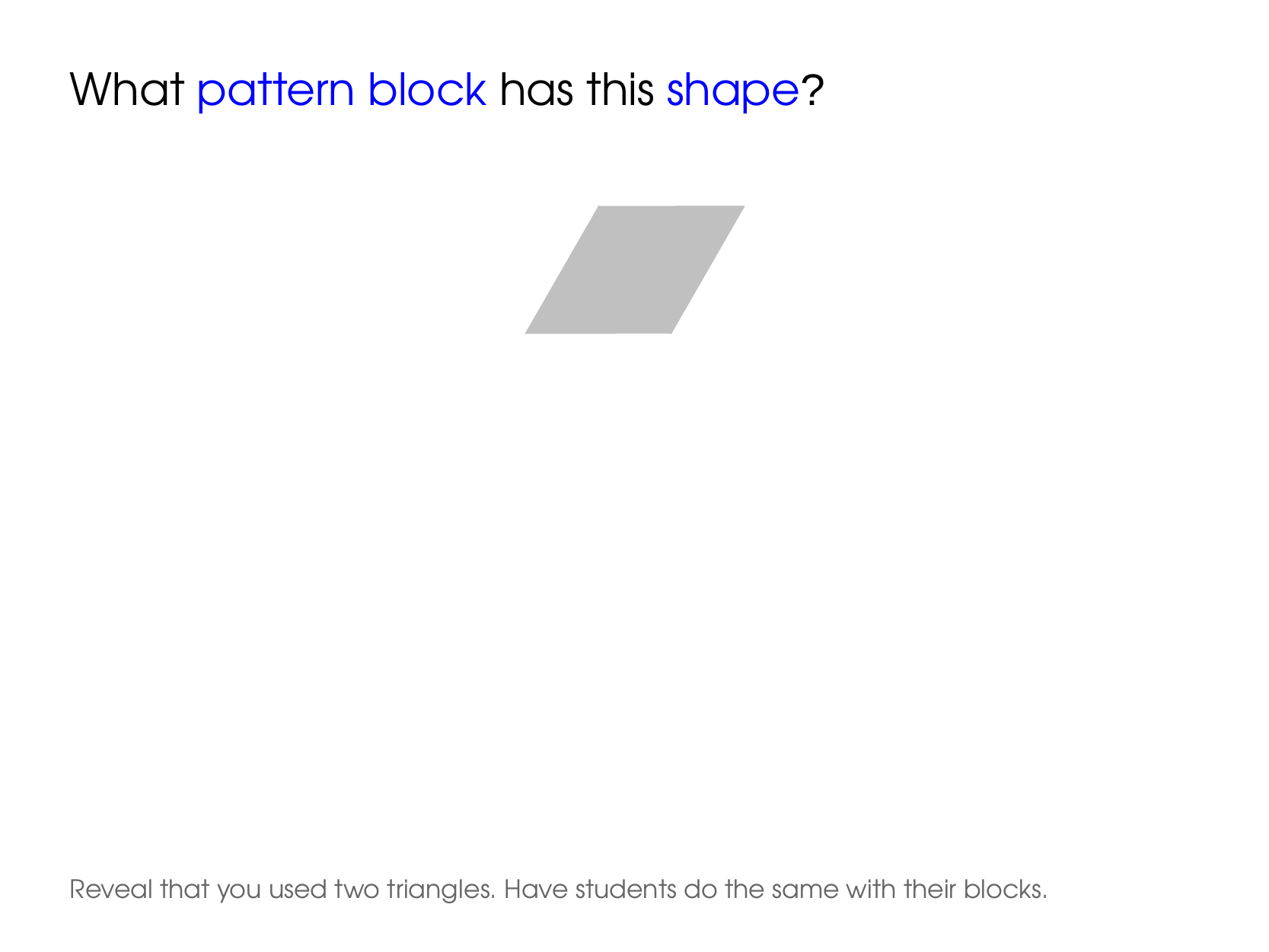

What pattern block has this shape?

Reveal that you used two triangles. Have students do the same with their blocks.